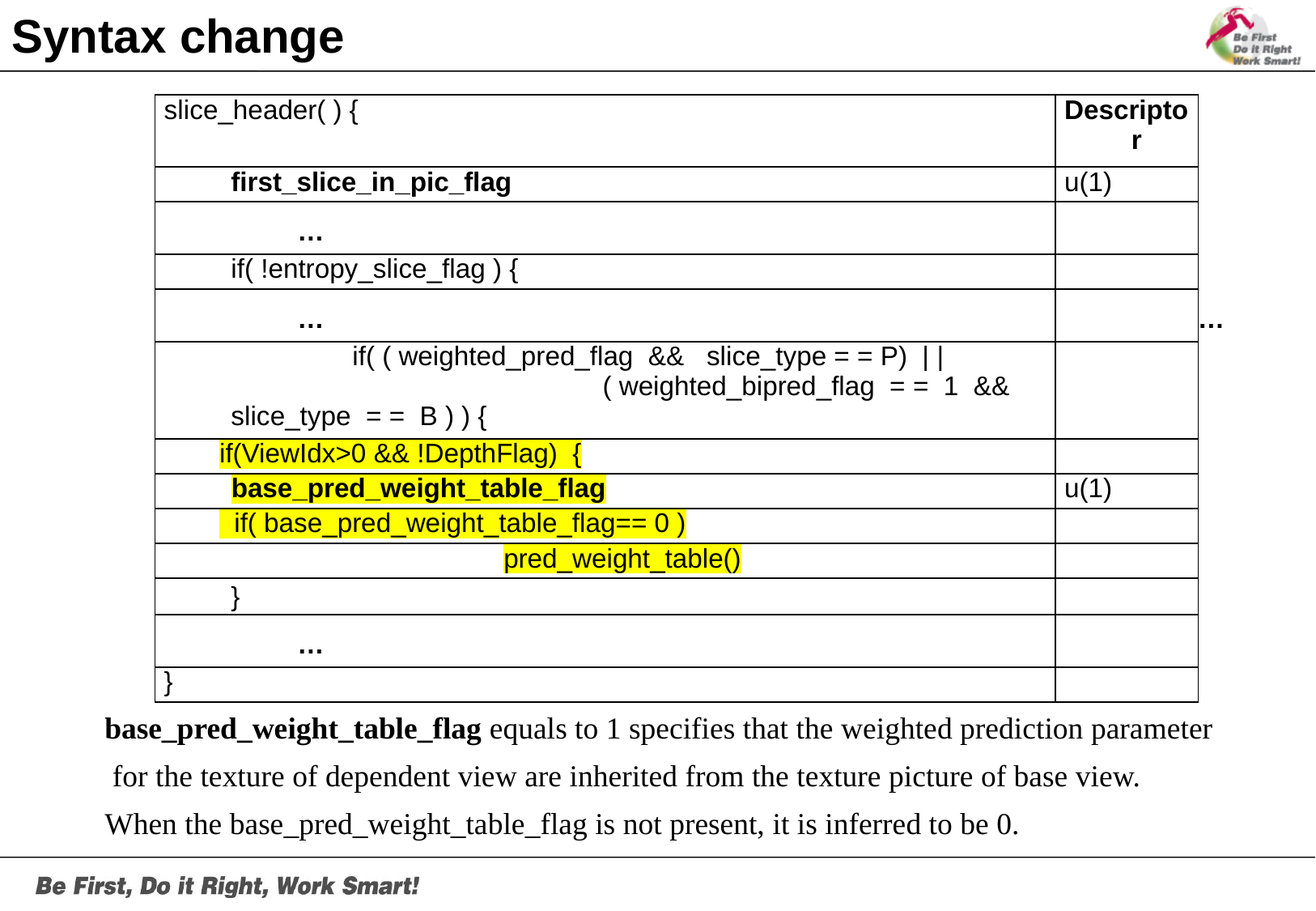

Syntax change
| slice\_header( ) { | Descriptor |
| --- | --- |
| first\_slice\_in\_pic\_flag | u(1) |
| … |  |
| if( !entropy\_slice\_flag ) { |  |
| … | … |
| if( ( weighted\_pred\_flag && slice\_type = = P) | | ( weighted\_bipred\_flag = = 1 && slice\_type = = B ) ) { |  |
| if(ViewIdx>0 && !DepthFlag) { |  |
| base\_pred\_weight\_table\_flag | u(1) |
| if( base\_pred\_weight\_table\_flag== 0 ) |  |
| pred\_weight\_table() |  |
| } |  |
| … |  |
| } |  |
base_pred_weight_table_flag equals to 1 specifies that the weighted prediction parameter
 for the texture of dependent view are inherited from the texture picture of base view.
When the base_pred_weight_table_flag is not present, it is inferred to be 0.